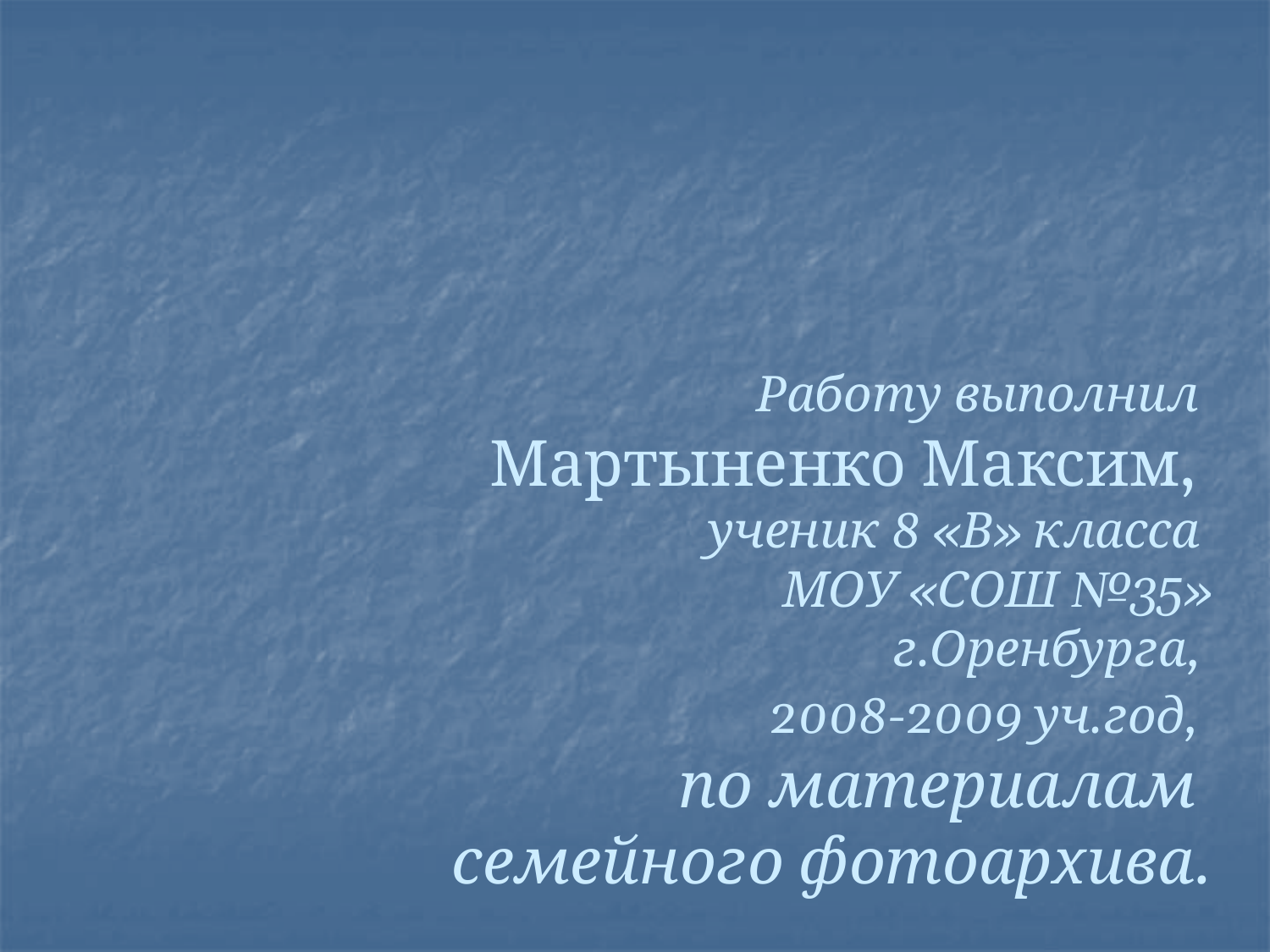

# Работу выполнил Мартыненко Максим, ученик 8 «В» класса МОУ «СОШ №35» г.Оренбурга, 2008-2009 уч.год, по материалам семейного фотоархива.